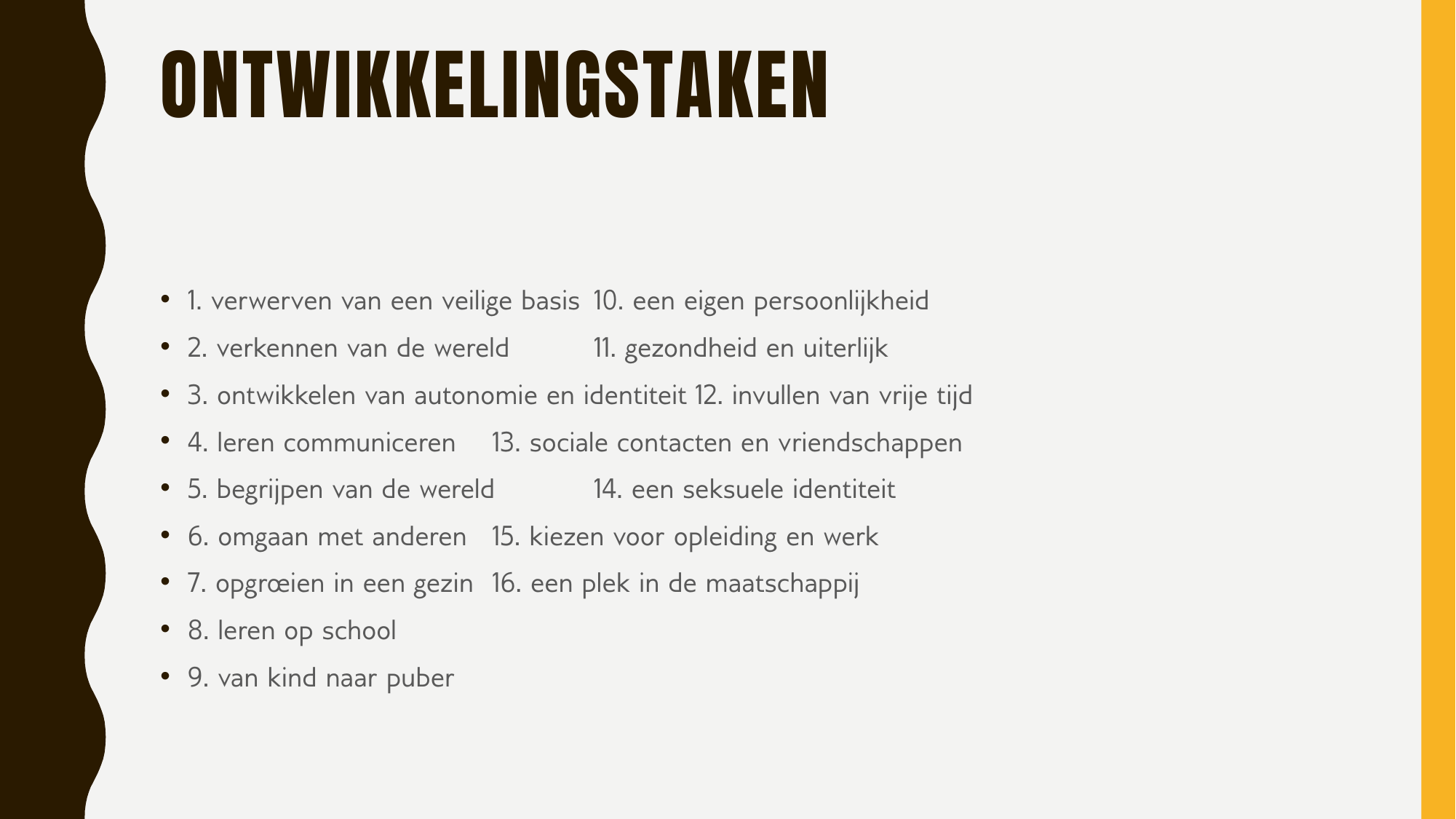

# ontwikkelingstaken
1. verwerven van een veilige basis			10. een eigen persoonlijkheid
2. verkennen van de wereld			11. gezondheid en uiterlijk
3. ontwikkelen van autonomie en identiteit		12. invullen van vrije tijd
4. leren communiceren				13. sociale contacten en vriendschappen
5. begrijpen van de wereld			14. een seksuele identiteit
6. omgaan met anderen				15. kiezen voor opleiding en werk
7. opgroeien in een gezin				16. een plek in de maatschappij
8. leren op school
9. van kind naar puber